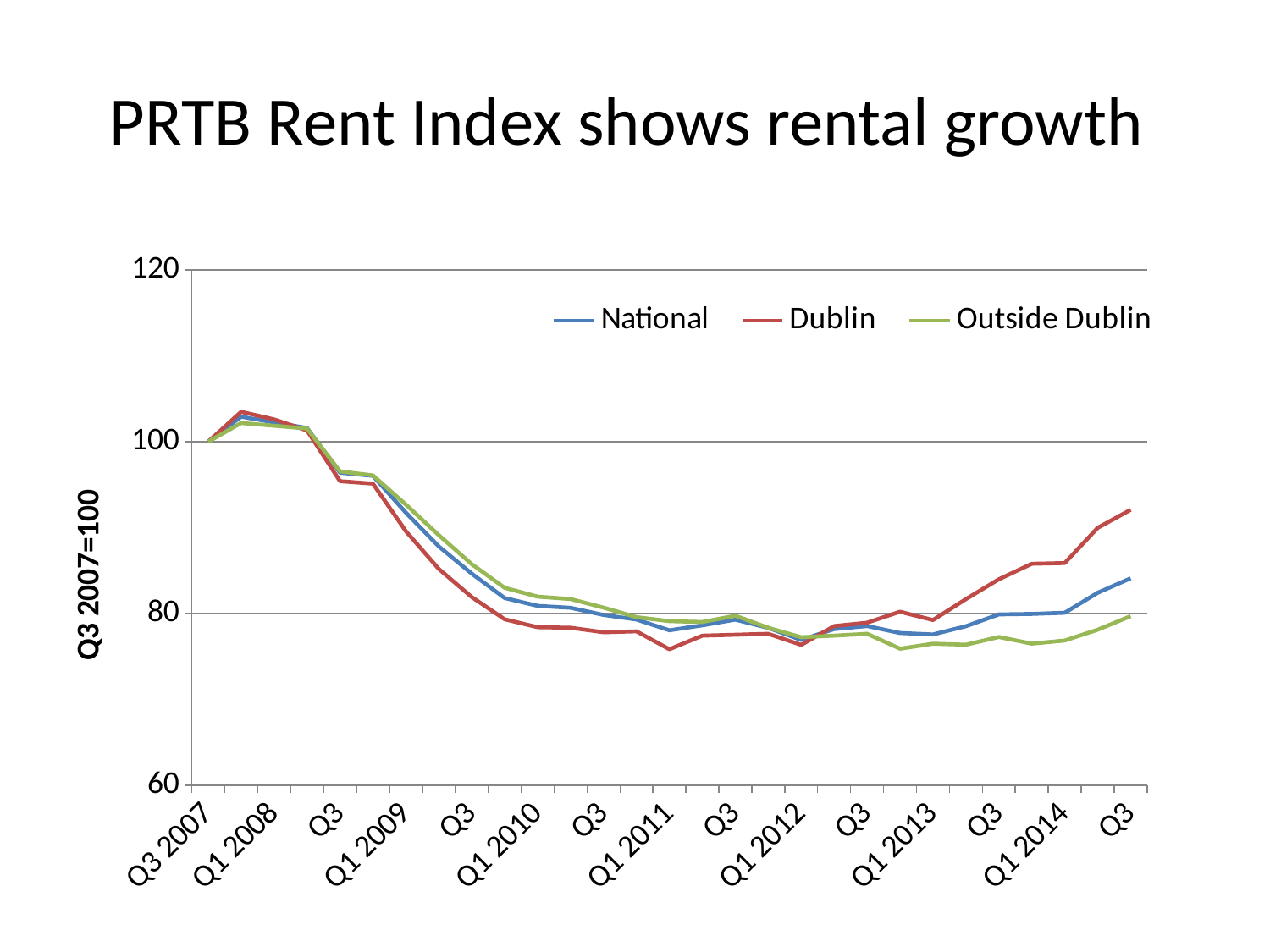

# PRTB Rent Index shows rental growth

### Chart

| Category | National | Dublin | Outside Dublin |
|---|---|---|---|
| Q3 2007 | 100.0 | 100.0 | 100.0 |
| Q4 | 102.9108678992707 | 103.480043603404 | 102.1741749338459 |
| Q1 2008 | 102.2494372242134 | 102.5946208282923 | 101.8561520597552 |
| Q2 | 101.5934430536324 | 101.3074633633404 | 101.5293531112765 |
| Q3 | 96.39627926042775 | 95.40428303467105 | 96.5471841712769 |
| Q4 | 96.02708815893567 | 95.12200967907111 | 96.07892479552436 |
| Q1 2009 | 91.7417286565074 | 89.57936964647442 | 92.68281681265269 |
| Q2 | 87.8127745427 | 85.19210242427411 | 89.128829895267 |
| Q3 | 84.64740377428144 | 81.9112479460827 | 85.74977661657087 |
| Q4 | 81.7989122618663 | 79.326077202645 | 82.98855435813951 |
| Q1 2010 | 80.88811026651534 | 78.4062963711477 | 81.96585990831493 |
| Q2 | 80.66357207032074 | 78.33873605308285 | 81.68227001117866 |
| Q3 | 79.83251231600575 | 77.81450730274575 | 80.68544744755482 |
| Q4 | 79.29756095565001 | 77.92194807529648 | 79.5763978123978 |
| Q1 2011 | 78.04494377466303 | 75.83747919926871 | 79.11107352640678 |
| Q2 | 78.61828838216952 | 77.42443209968201 | 79.012049486996 |
| Q3 | 79.28573746069144 | 77.52709531211748 | 79.74237517379449 |
| Q4 | 78.32253632194366 | 77.63775587830145 | 78.33392610835281 |
| Q1 2012 | 76.92633965130791 | 76.34523951392656 | 77.23397367893475 |
| Q2 | 78.19090075020925 | 78.53978681431572 | 77.42292836147985 |
| Q3 | 78.54154678499371 | 78.92971500542035 | 77.63623069956834 |
| Q4 | 77.73115331545776 | 80.20793700201017 | 75.90220015934396 |
| Q1 2013 | 77.56062704516884 | 79.23522327609177 | 76.48439354617462 |
| Q2 | 78.5147260735123 | 81.67526101745999 | 76.3662349821455 |
| Q3 | 79.89562708207642 | 83.98398035430941 | 77.2660224778779 |
| Q4 | 79.94988307386033 | 85.79584731135772 | 76.4886334842666 |
| Q1 2014 | 80.0885564430184 | 85.8817589758896 | 76.85602552239496 |
| Q2 | 82.411641707017 | 89.98341655822841 | 78.1130512053703 |
| Q3 | 84.10459545965261 | 92.07497439919088 | 79.68780958138673 |